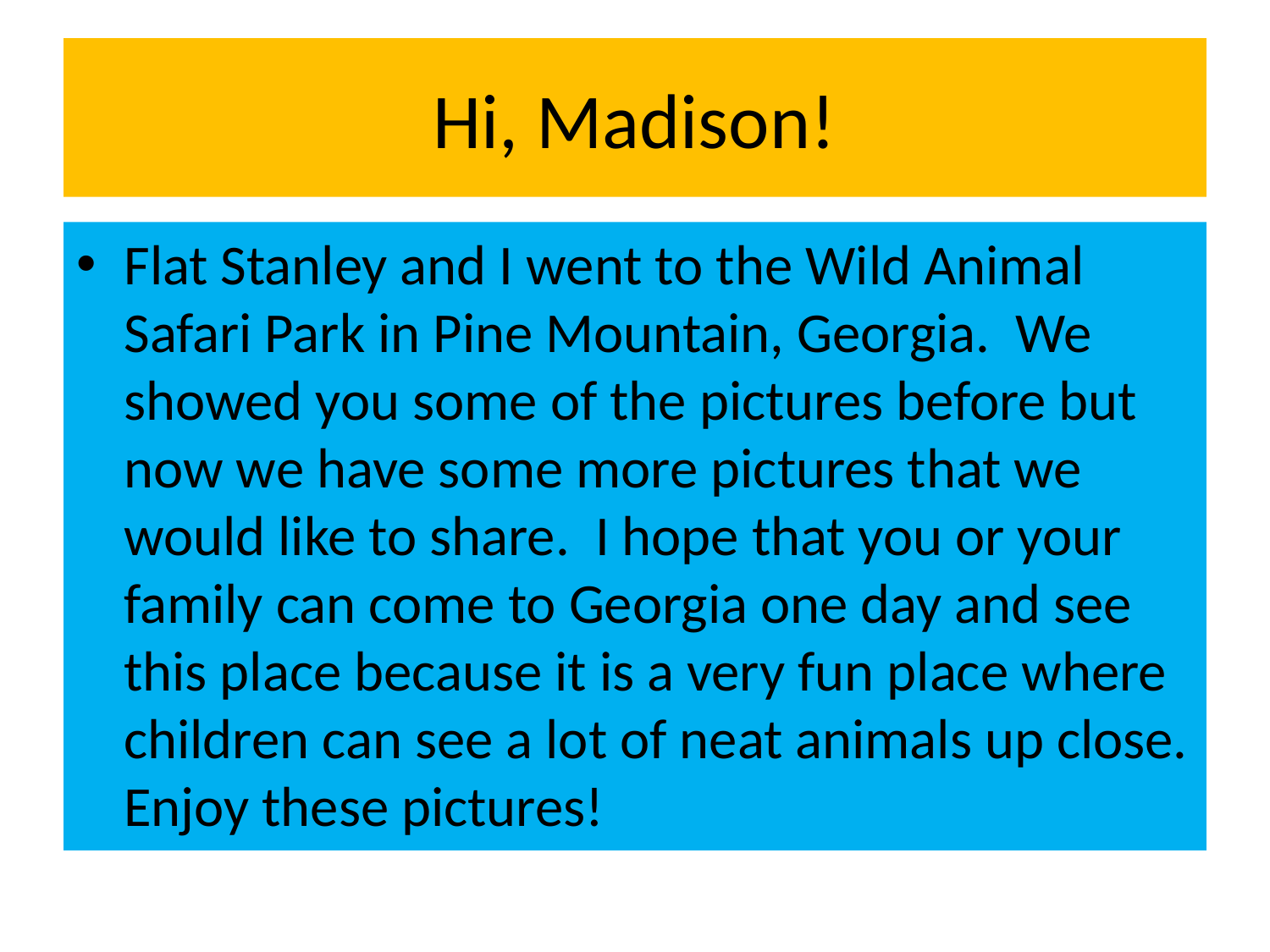

# Hi, Madison!
Flat Stanley and I went to the Wild Animal Safari Park in Pine Mountain, Georgia.  We showed you some of the pictures before but now we have some more pictures that we would like to share.  I hope that you or your family can come to Georgia one day and see this place because it is a very fun place where children can see a lot of neat animals up close. Enjoy these pictures!